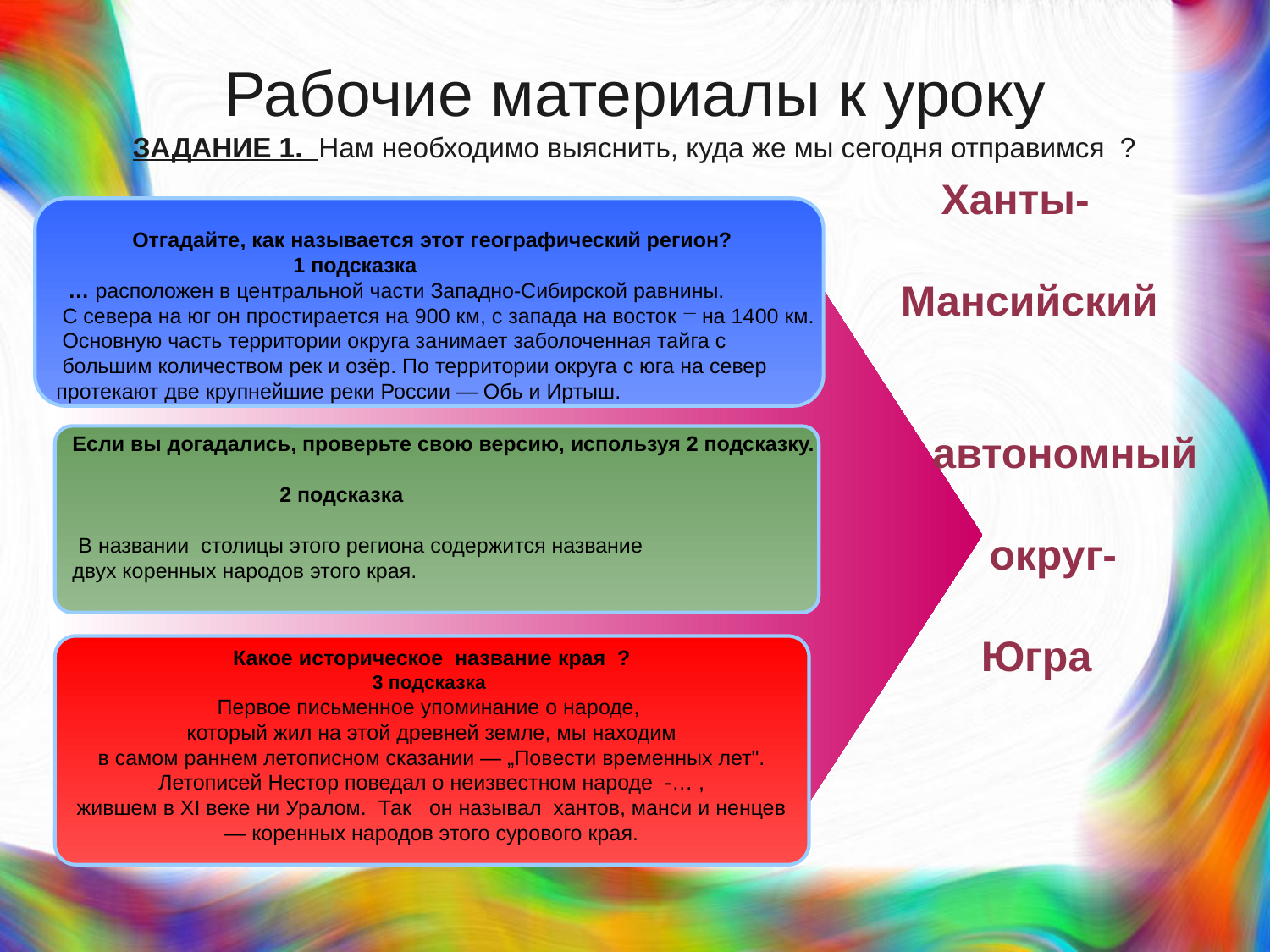

Ханты-

     Мансийский

       автономный

      округ-

   Югра
# Рабочие материалы к уроку ЗАДАНИЕ 1.  Нам необходимо выяснить, куда же мы сегодня отправимся  ?

Отгадайте, как называется этот географический регион?
                                        1 подсказка
  … расположен в центральной части Западно-Сибирской равнины.
 С севера на юг он простирается на 900 км, с запада на восток — на 1400 км.
 Основную часть территории округа занимает заболоченная тайга с
 большим количеством рек и озёр. По территории округа с юга на север
протекают две крупнейшие реки России — Обь и Иртыш.

Если вы догадались, проверьте свою версию, используя 2 подсказку.

                                   2 подсказка

 В названии  столицы этого региона содержится название
двух коренных народов этого края.

Какое историческое  название края  ?
3 подсказка
Первое письменное упоминание о народе,
который жил на этой древней земле, мы находим
 в самом раннем летописном сказании — „Повести временных лет".
Летописей Нестор поведал о неизвестном народе  -… ,
 жившем в XI веке ни Уралом.  Так   он называл  хантов, манси и ненцев
— коренных народов этого сурового края.